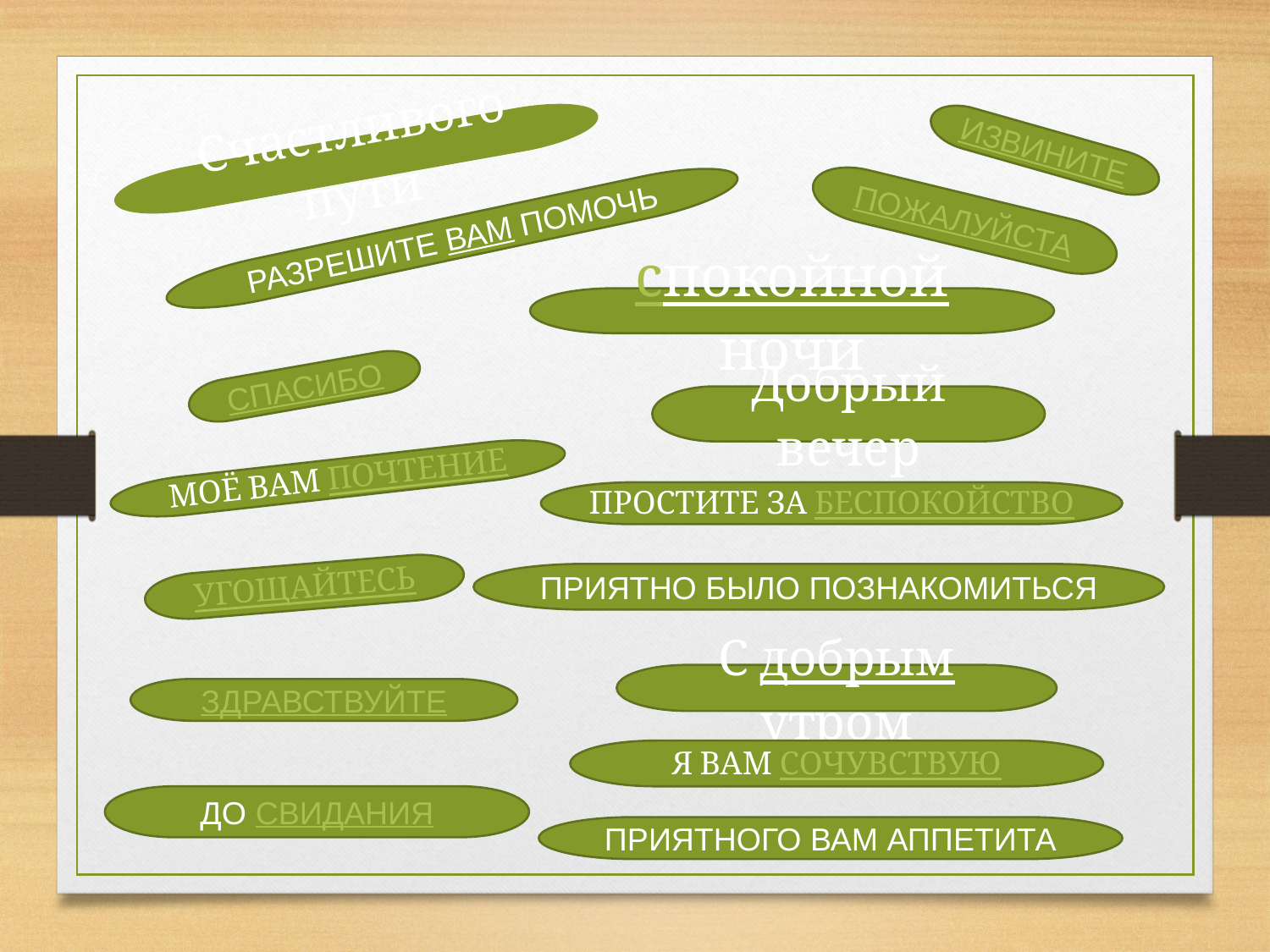

ИЗВИНИТЕ
Счастливого пути
ПОЖАЛУЙСТА
РАЗРЕШИТЕ ВАМ ПОМОЧЬ
спокойной ночи
СПАСИБО
Добрый вечер
МОЁ ВАМ ПОЧТЕНИЕ
ПРОСТИТЕ ЗА БЕСПОКОЙСТВО
ПРИЯТНО БЫЛО ПОЗНАКОМИТЬСЯ
УГОЩАЙТЕСЬ
С добрым утром
ЗДРАВСТВУЙТЕ
Я ВАМ СОЧУВСТВУЮ
ДО СВИДАНИЯ
ПРИЯТНОГО ВАМ АППЕТИТА